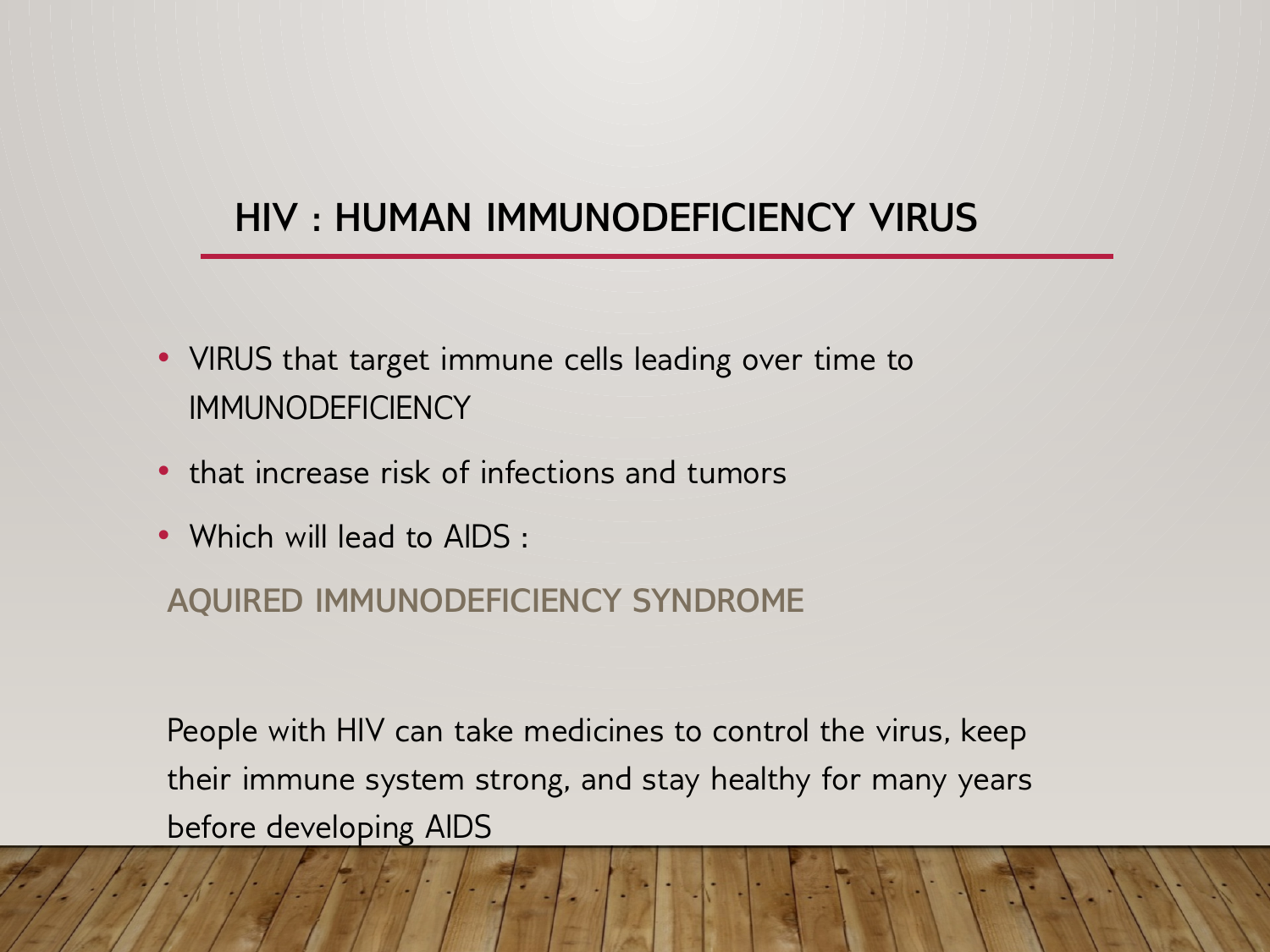

# HIV : HUMAN IMMUNODEFICIENCY VIRUS
VIRUS that target immune cells leading over time to IMMUNODEFICIENCY
that increase risk of infections and tumors
Which will lead to AIDS :
AQUIRED IMMUNODEFICIENCY SYNDROME

People with HIV can take medicines to control the virus, keep their immune system strong, and stay healthy for many years before developing AIDS